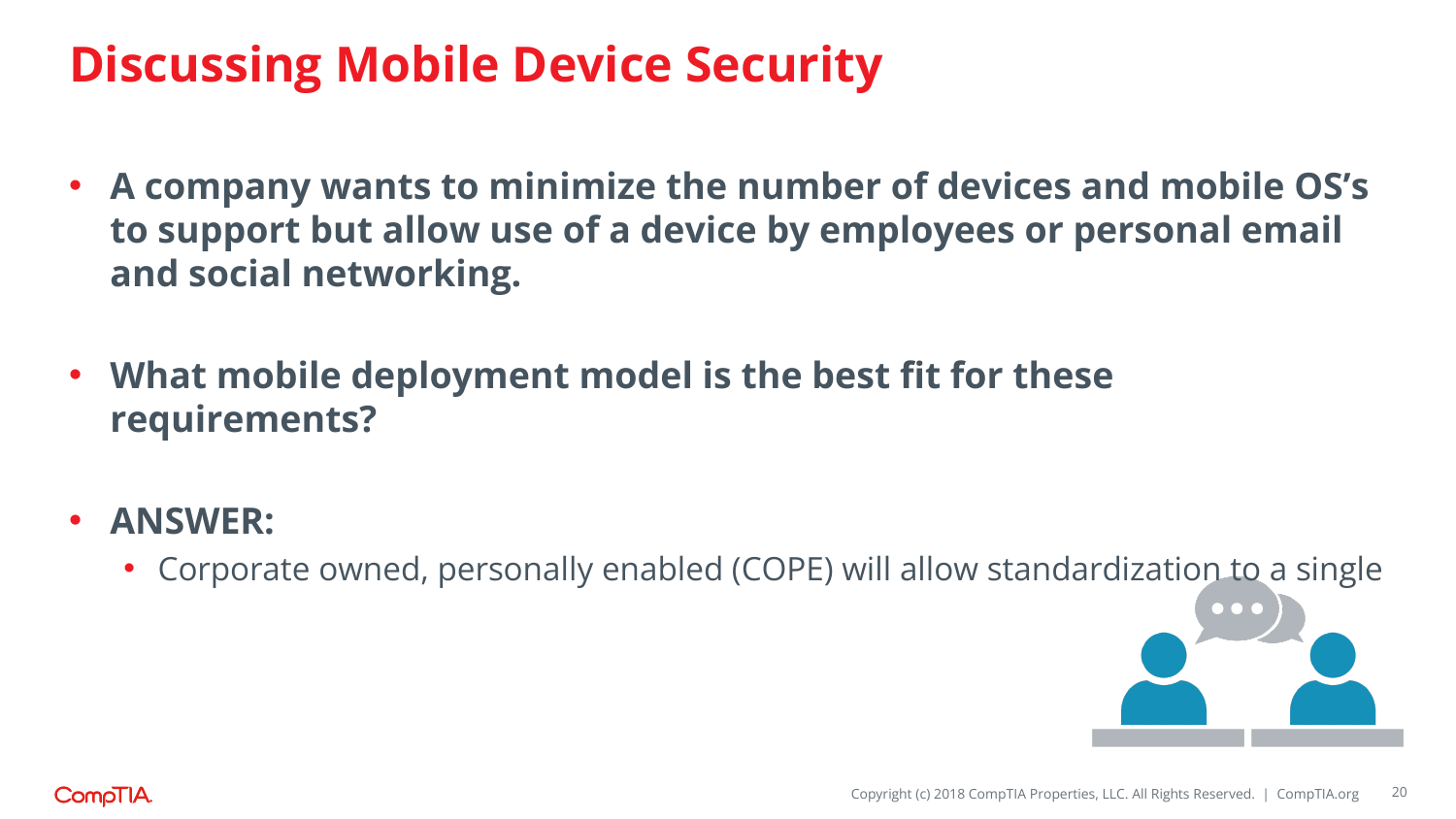

# Discussing Mobile Device Security
A company wants to minimize the number of devices and mobile OS’s to support but allow use of a device by employees or personal email and social networking.

What mobile deployment model is the best fit for these requirements?

ANSWER:
Corporate owned, personally enabled (COPE) will allow standardization to a single

20